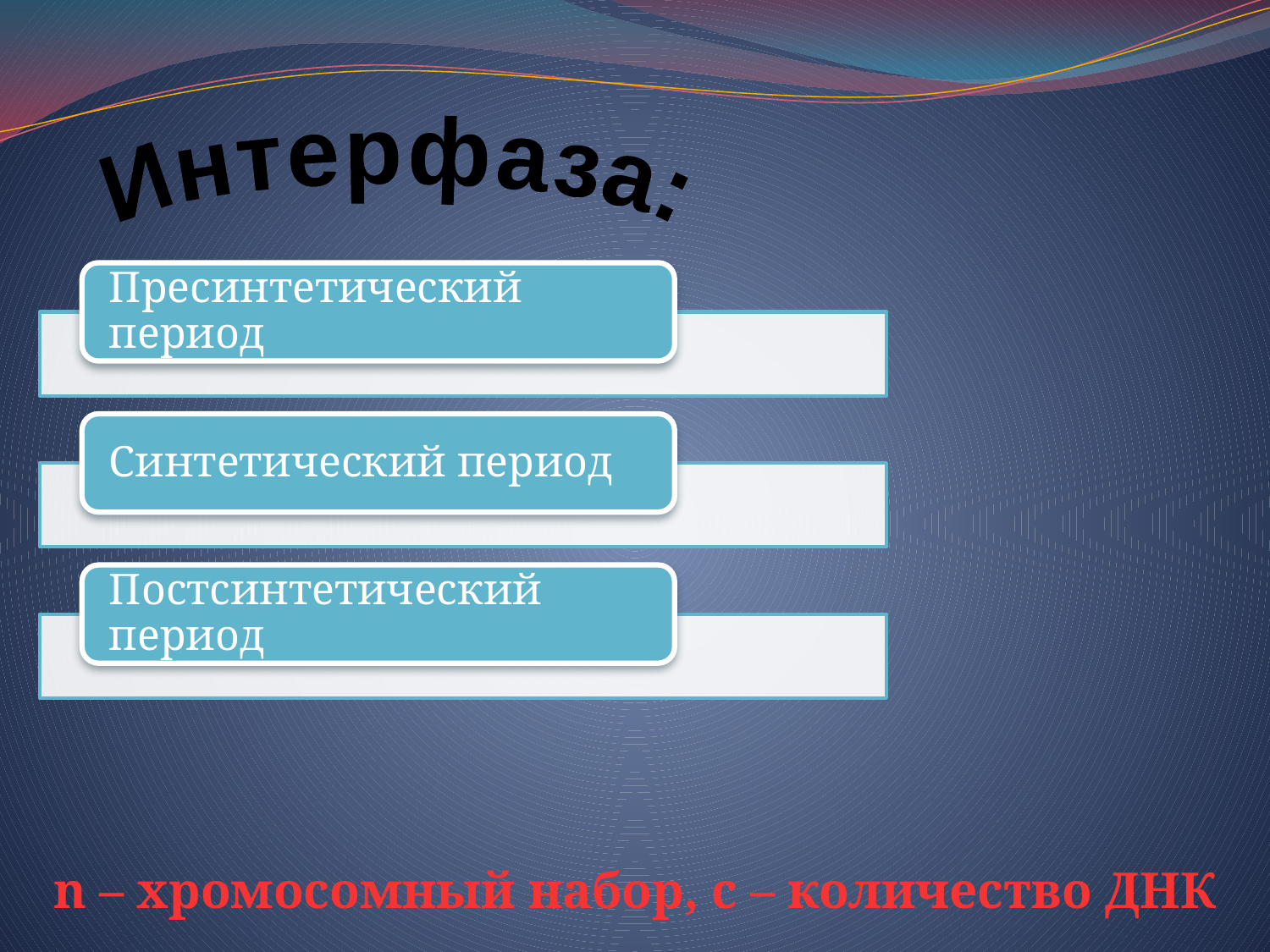

Интерфаза:
Пресинтетический период
Синтетический период
Постсинтетический период
n – хромосомный набор, с – количество ДНК